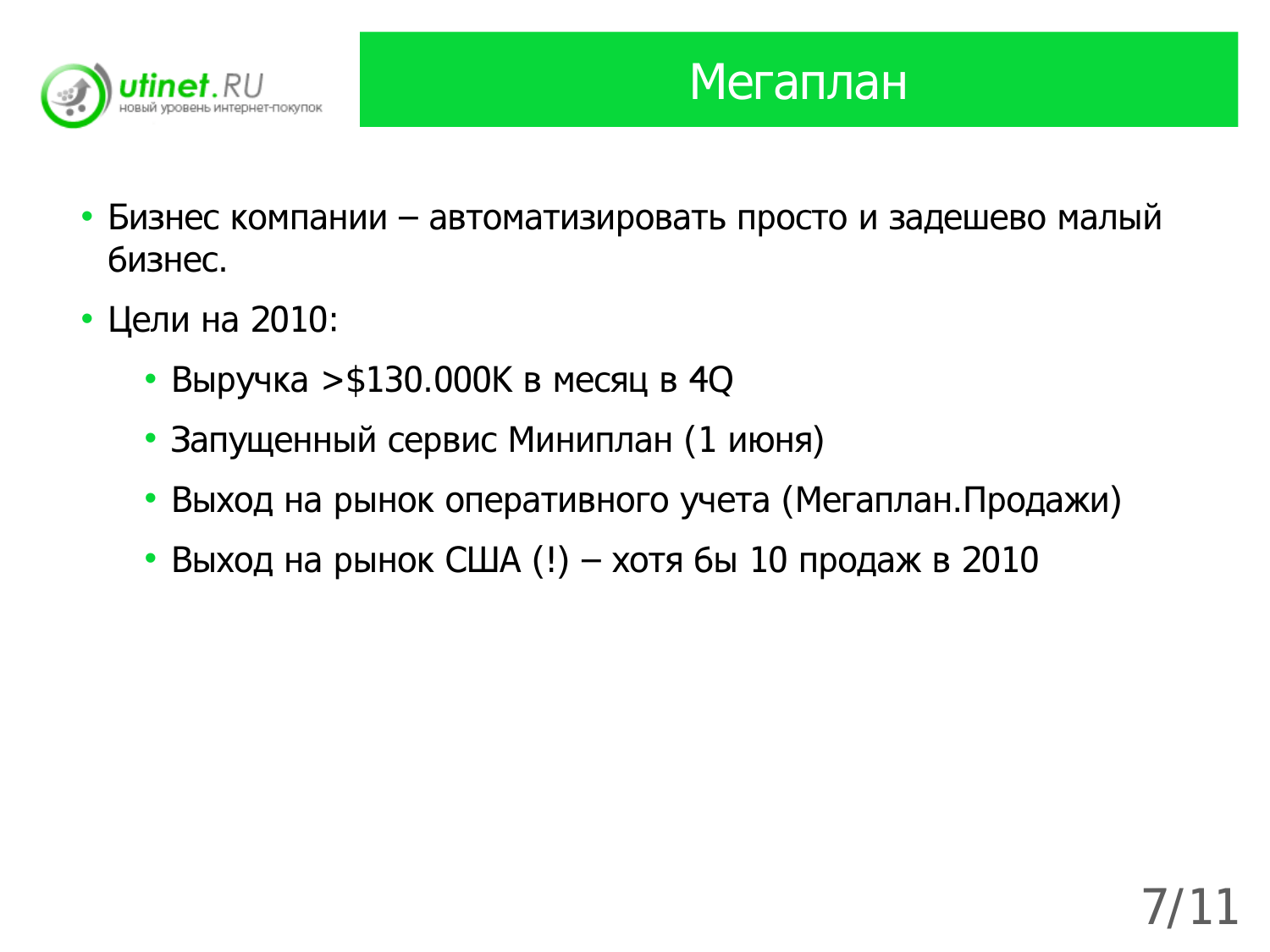

# Мегаплан
Бизнес компании – автоматизировать просто и задешево малый бизнес.
Цели на 2010:
Выручка >$130.000К в месяц в 4Q
Запущенный сервис Миниплан (1 июня)
Выход на рынок оперативного учета (Мегаплан.Продажи)
Выход на рынок США (!) – хотя бы 10 продаж в 2010
7/11